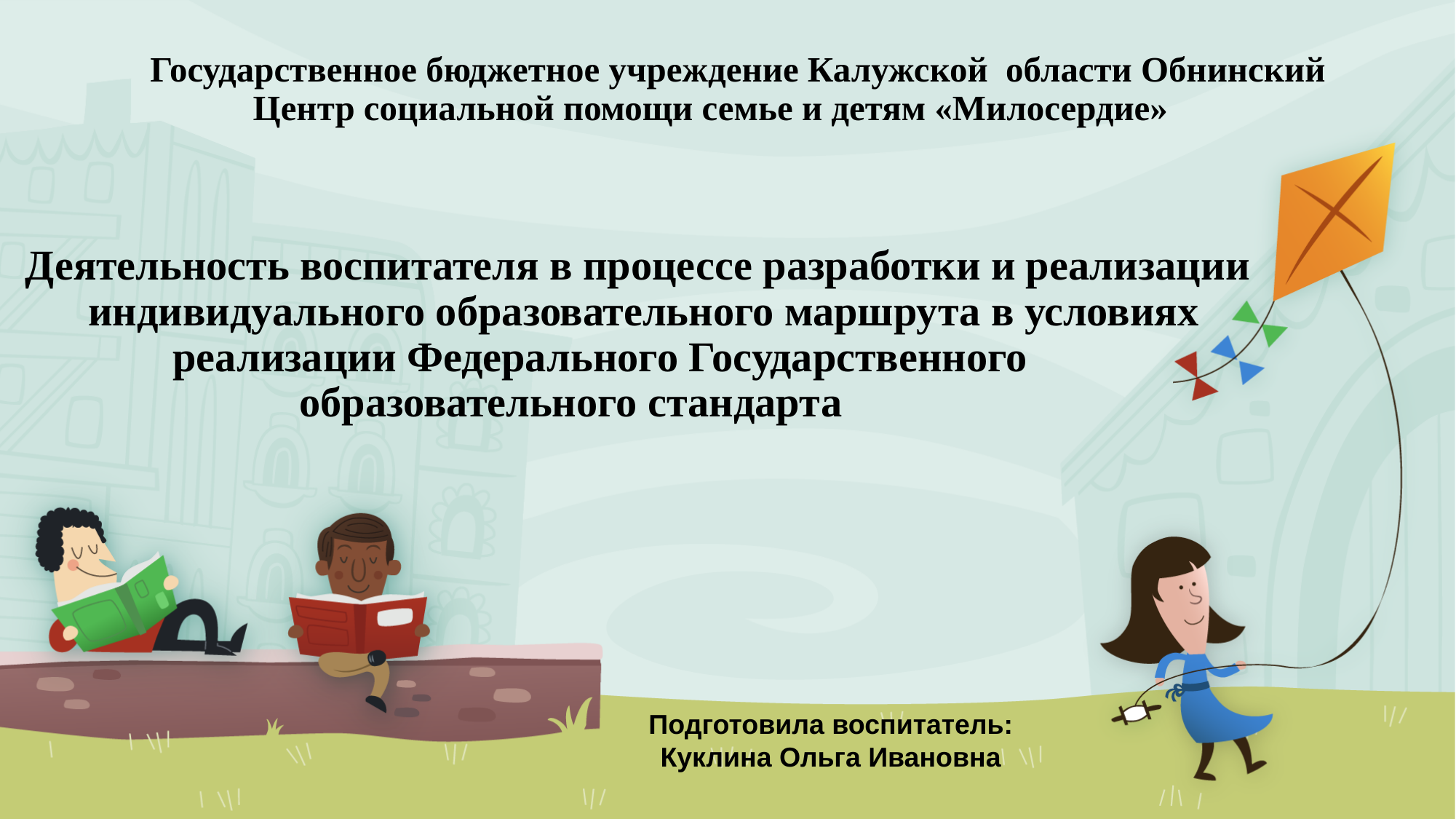

# Государственное бюджетное учреждение Калужской  области Обнинский Центр социальной помощи семье и детям «Милосердие»
Деятельность воспитателя в процессе разработки и реализации
      индивидуального образовательного маршрута в условиях
              реализации Федерального Государственного
                          образовательного стандарта
Подготовила воспитатель:
Куклина Ольга Ивановна